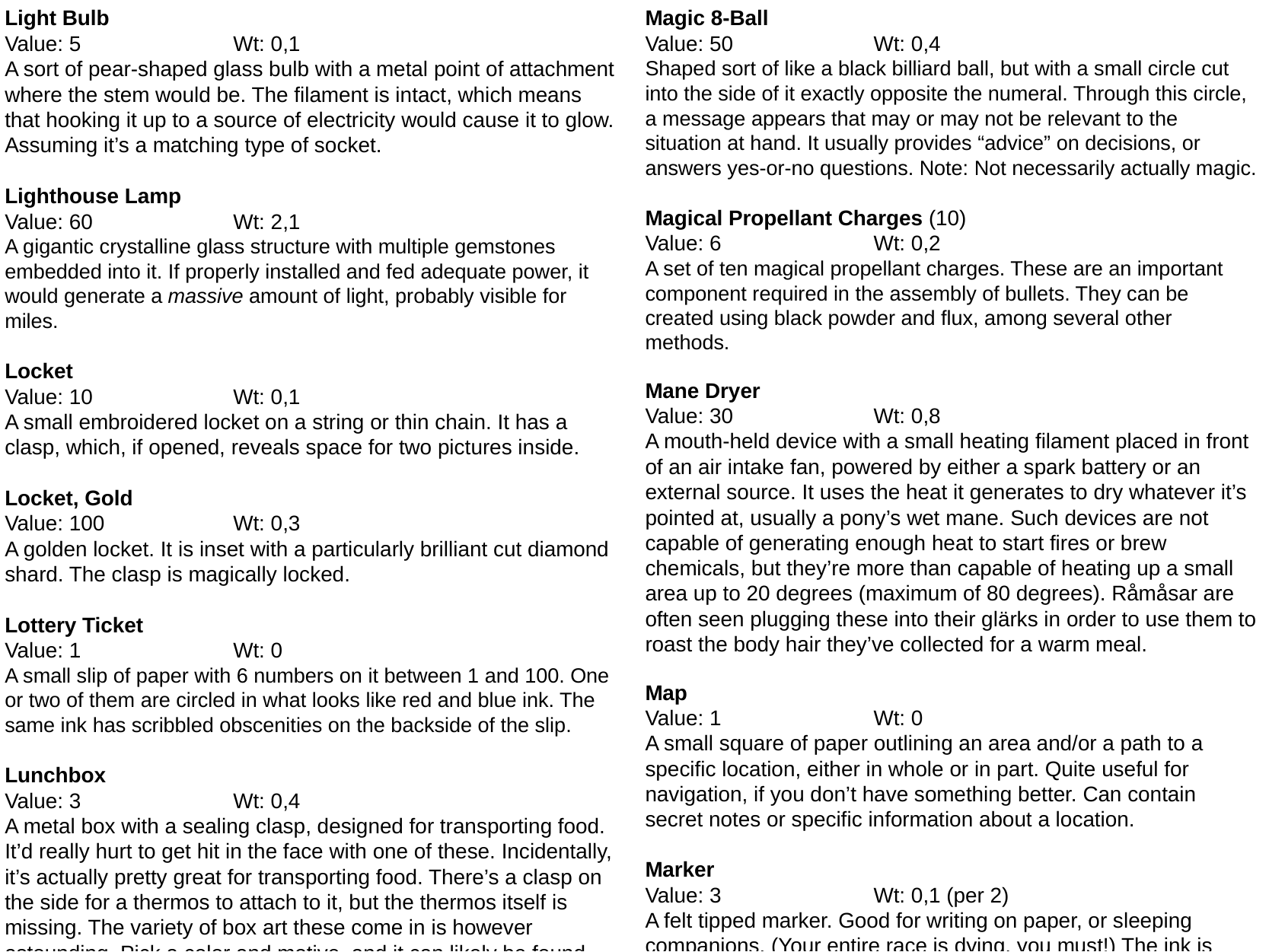

Light Bulb
Value: 5		Wt: 0,1
A sort of pear-shaped glass bulb with a metal point of attachment where the stem would be. The filament is intact, which means that hooking it up to a source of electricity would cause it to glow. Assuming it’s a matching type of socket.

Lighthouse Lamp
Value: 60		Wt: 2,1
A gigantic crystalline glass structure with multiple gemstones embedded into it. If properly installed and fed adequate power, it would generate a massive amount of light, probably visible for miles.

Locket
Value: 10		Wt: 0,1
A small embroidered locket on a string or thin chain. It has a clasp, which, if opened, reveals space for two pictures inside.

Locket, Gold
Value: 100		Wt: 0,3
A golden locket. It is inset with a particularly brilliant cut diamond shard. The clasp is magically locked.

Lottery Ticket
Value: 1		Wt: 0
A small slip of paper with 6 numbers on it between 1 and 100. One or two of them are circled in what looks like red and blue ink. The same ink has scribbled obscenities on the backside of the slip.

Lunchbox
Value: 3		Wt: 0,4
A metal box with a sealing clasp, designed for transporting food. It’d really hurt to get hit in the face with one of these. Incidentally, it’s actually pretty great for transporting food. There’s a clasp on the side for a thermos to attach to it, but the thermos itself is missing. The variety of box art these come in is however astounding. Pick a color and motive, and it can likely be found.

Magic 8-Ball
Value: 50		Wt: 0,4
Shaped sort of like a black billiard ball, but with a small circle cut into the side of it exactly opposite the numeral. Through this circle, a message appears that may or may not be relevant to the situation at hand. It usually provides “advice” on decisions, or answers yes-or-no questions. Note: Not necessarily actually magic.

Magical Propellant Charges (10)
Value: 6		Wt: 0,2
A set of ten magical propellant charges. These are an important
component required in the assembly of bullets. They can be created using black powder and flux, among several other methods.

Mane Dryer
Value: 30		Wt: 0,8
A mouth-held device with a small heating filament placed in front of an air intake fan, powered by either a spark battery or an external source. It uses the heat it generates to dry whatever it’s pointed at, usually a pony’s wet mane. Such devices are not capable of generating enough heat to start fires or brew chemicals, but they’re more than capable of heating up a small area up to 20 degrees (maximum of 80 degrees). Råmåsar are often seen plugging these into their glärks in order to use them to roast the body hair they’ve collected for a warm meal.

Map
Value: 1		Wt: 0
A small square of paper outlining an area and/or a path to a specific location, either in whole or in part. Quite useful for navigation, if you don’t have something better. Can contain secret notes or specific information about a location.

Marker
Value: 3		Wt: 0,1 (per 2)
A felt tipped marker. Good for writing on paper, or sleeping companions. (Your entire race is dying, you must!) The ink is easily removed with water.